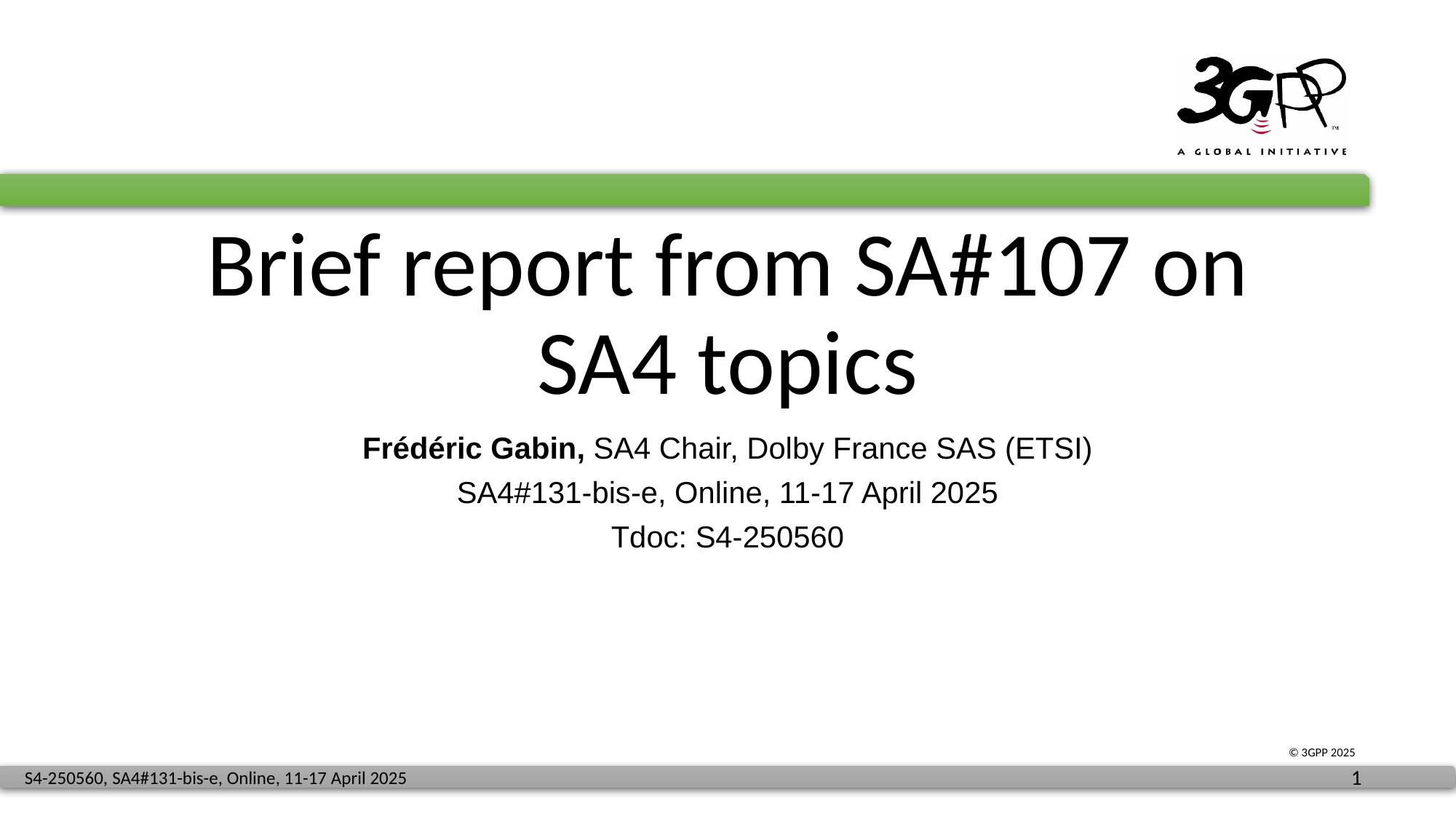

# Brief report from SA#107 on SA4 topics
Frédéric Gabin, SA4 Chair, Dolby France SAS (ETSI)
SA4#131-bis-e, Online, 11-17 April 2025
Tdoc: S4-250560